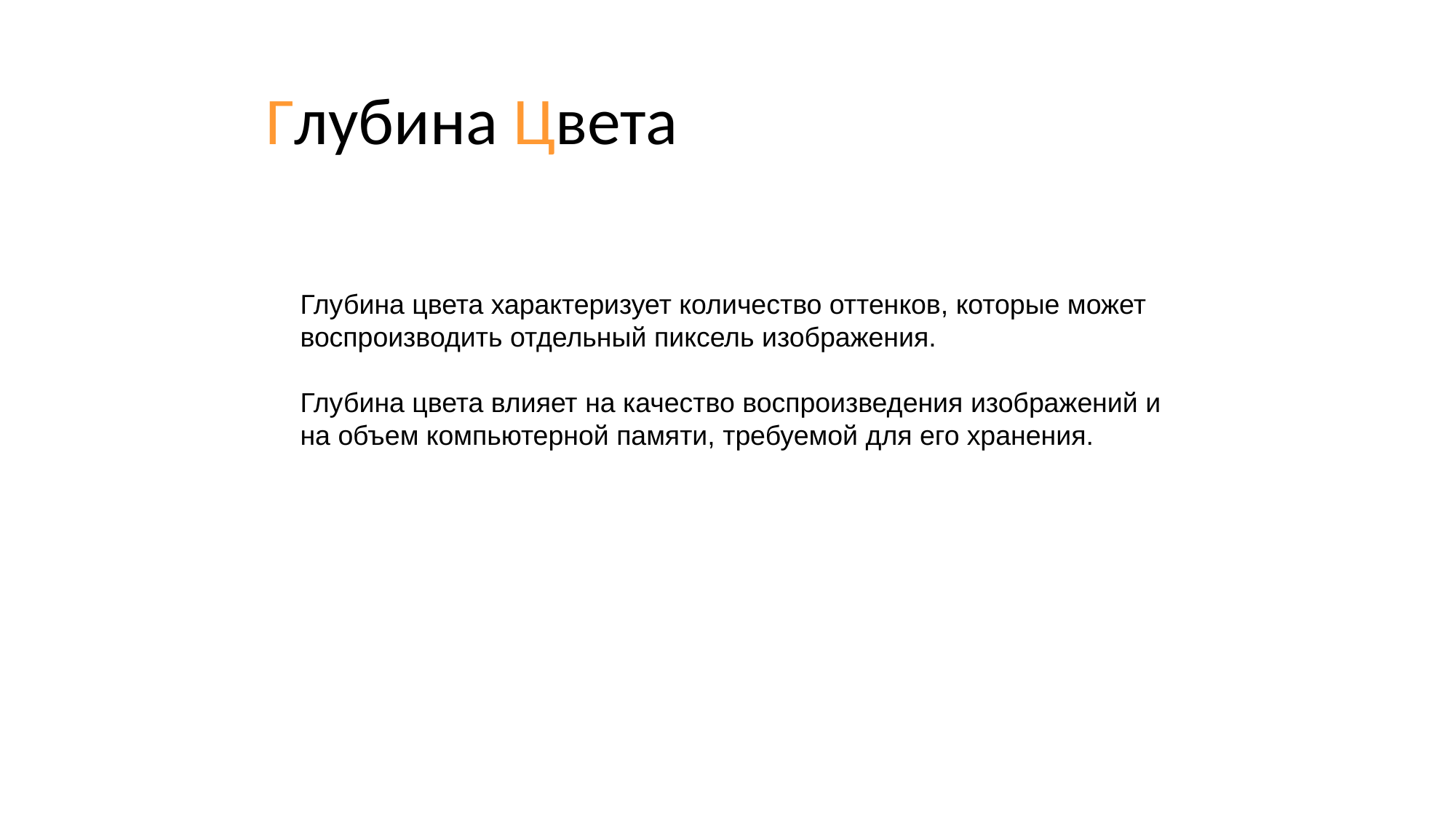

# Глубина Цвета

Глубина цвета характеризует количество оттенков, которые может воспроизводить отдельный пиксель изображения.

Глубина цвета влияет на качество воспроизведения изображений и на объем компьютерной памяти, требуемой для его хранения.